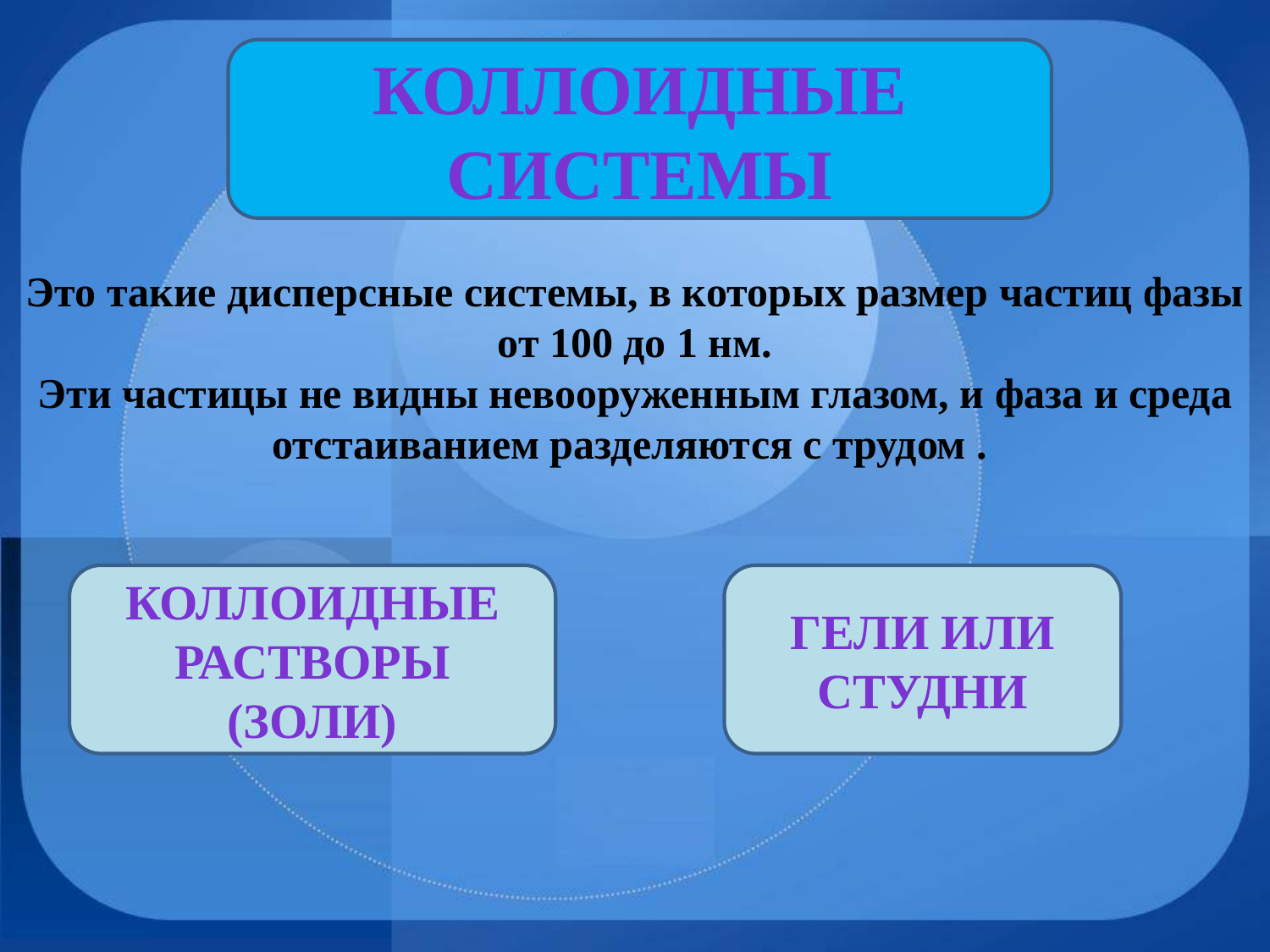

Коллоидные системы
Это такие дисперсные системы, в которых размер частиц фазы от 100 до 1 нм.
Эти частицы не видны невооруженным глазом, и фаза и среда отстаиванием разделяются с трудом .
Коллоидные растворы (золи)
Гели или студни